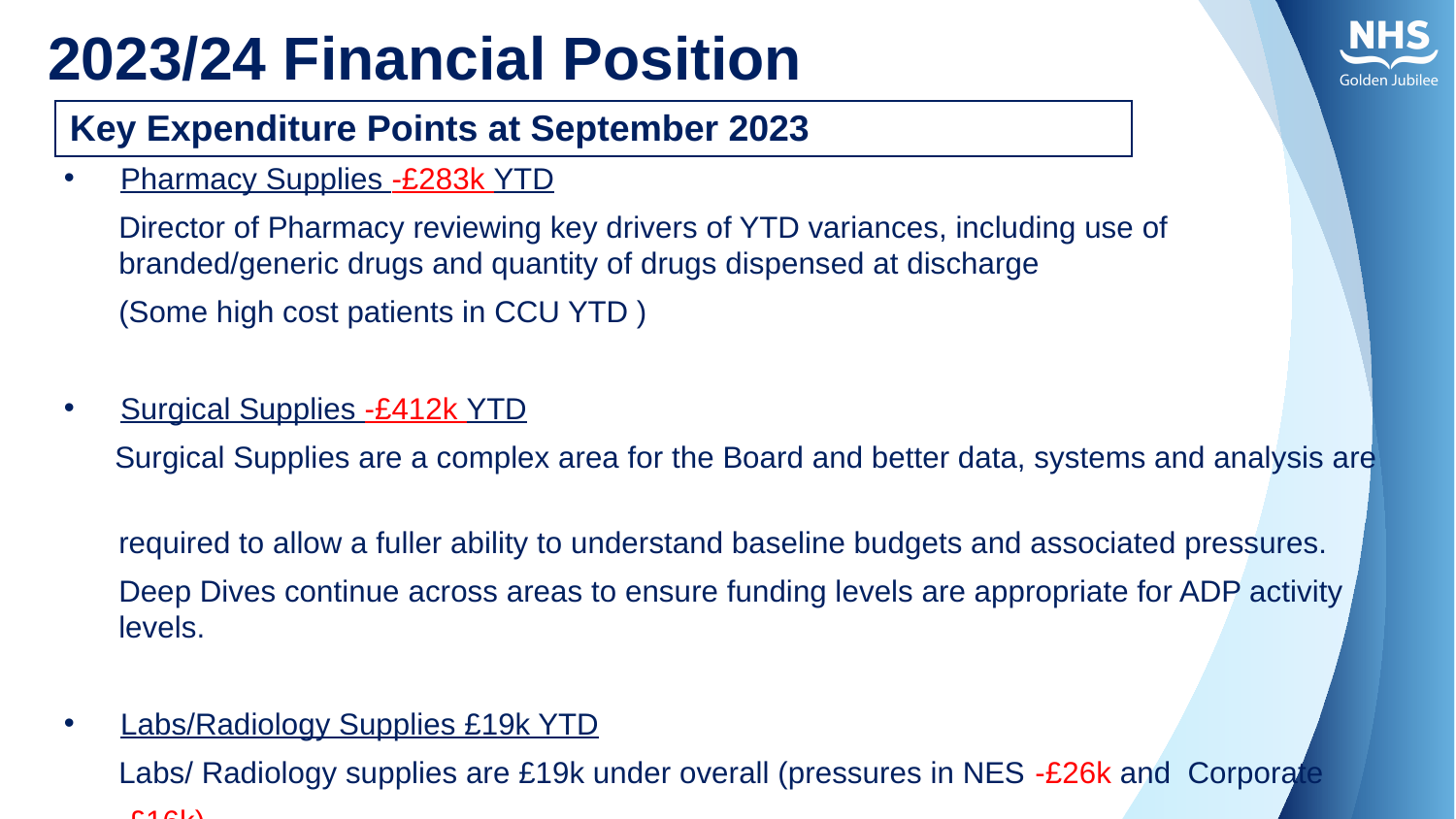

# 2023/24 Financial Position
| Key Expenditure Points at September 2023 |
| --- |
Pharmacy Supplies -£283k YTD
Director of Pharmacy reviewing key drivers of YTD variances, including use of branded/generic drugs and quantity of drugs dispensed at discharge
(Some high cost patients in CCU YTD )

Surgical Supplies -£412k YTD
      Surgical Supplies are a complex area for the Board and better data, systems and analysis are
required to allow a fuller ability to understand baseline budgets and associated pressures.
Deep Dives continue across areas to ensure funding levels are appropriate for ADP activity levels.

Labs/Radiology Supplies £19k YTD
Labs/ Radiology supplies are £19k under overall (pressures in NES -£26k and  Corporate
-£16k)